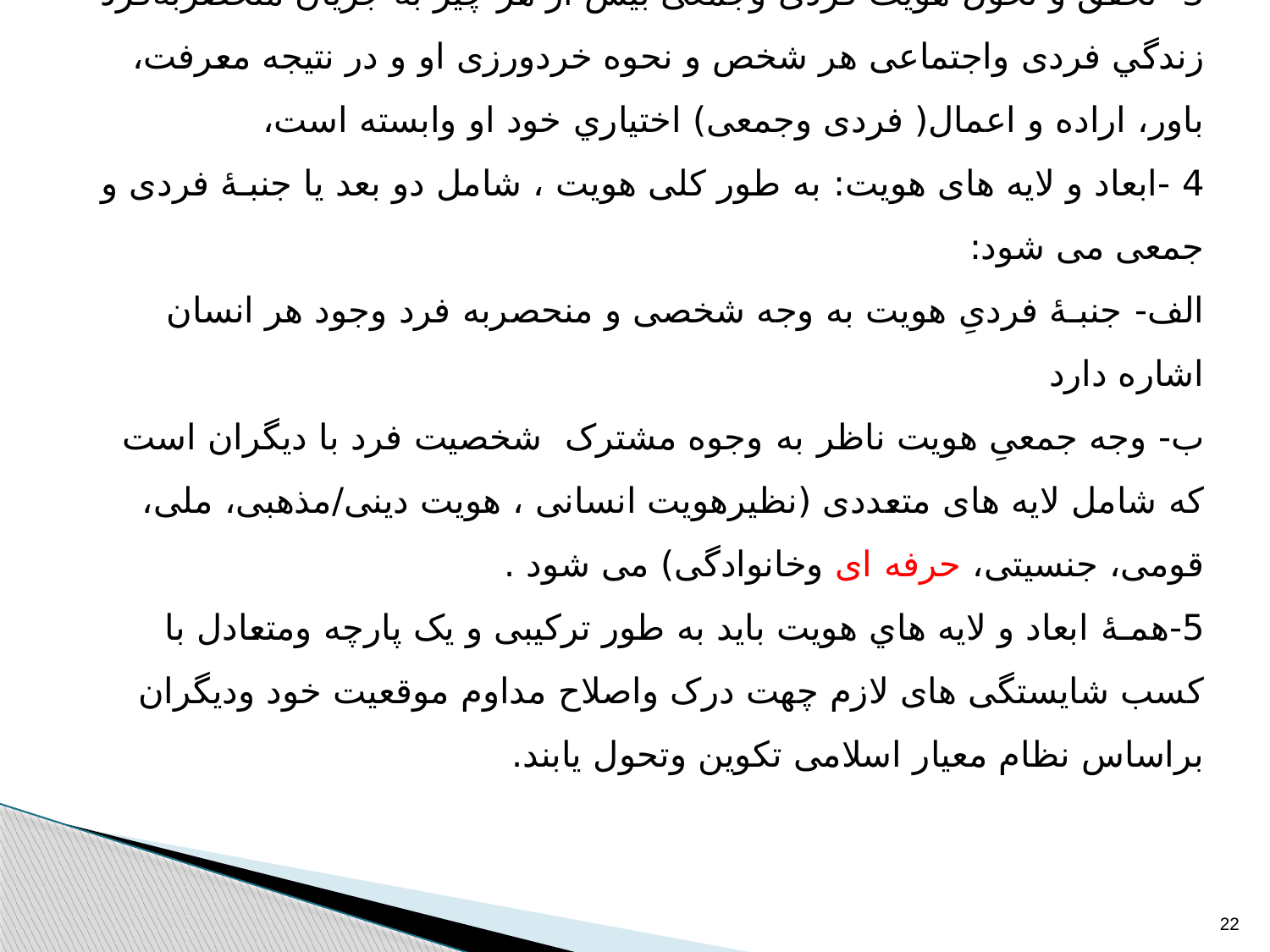

:هویت
3- تحقق و تحول هويت فردی وجمعی بيش از هر چيز به جريان منحصربه‌فرد زندگي فردی واجتماعی هر شخص و نحوه خردورزی او و در نتیجه معرفت، باور، اراده و اعمال( فردی وجمعی) اختياري خود او وابسته است،
4 -ابعاد و لایه های هویت: به طور کلی هویت ، شامل دو بعد یا جنبـۀ فردی و جمعی می شود:
الف- جنبـۀ فردیِ هویت به وجه شخصی و منحصربه فرد وجود هر انسان اشاره دارد
ب- وجه جمعیِ هویت ناظر به وجوه مشترک  شخصیت فرد با دیگران است که شامل لایه های متعددی (نظیرهویت انسانی ، هویت دینی/مذهبی، ملی، قومی، جنسیتی، حرفه ای وخانوادگی) می شود .
5-همـۀ ابعاد و لایه هاي هويت باید به طور ترکیبی و یک پارچه ومتعادل با کسب شایستگی های لازم چهت درک واصلاح مداوم موقعیت خود ودیگران براساس نظام معیار اسلامی تکوین وتحول یابند.

22